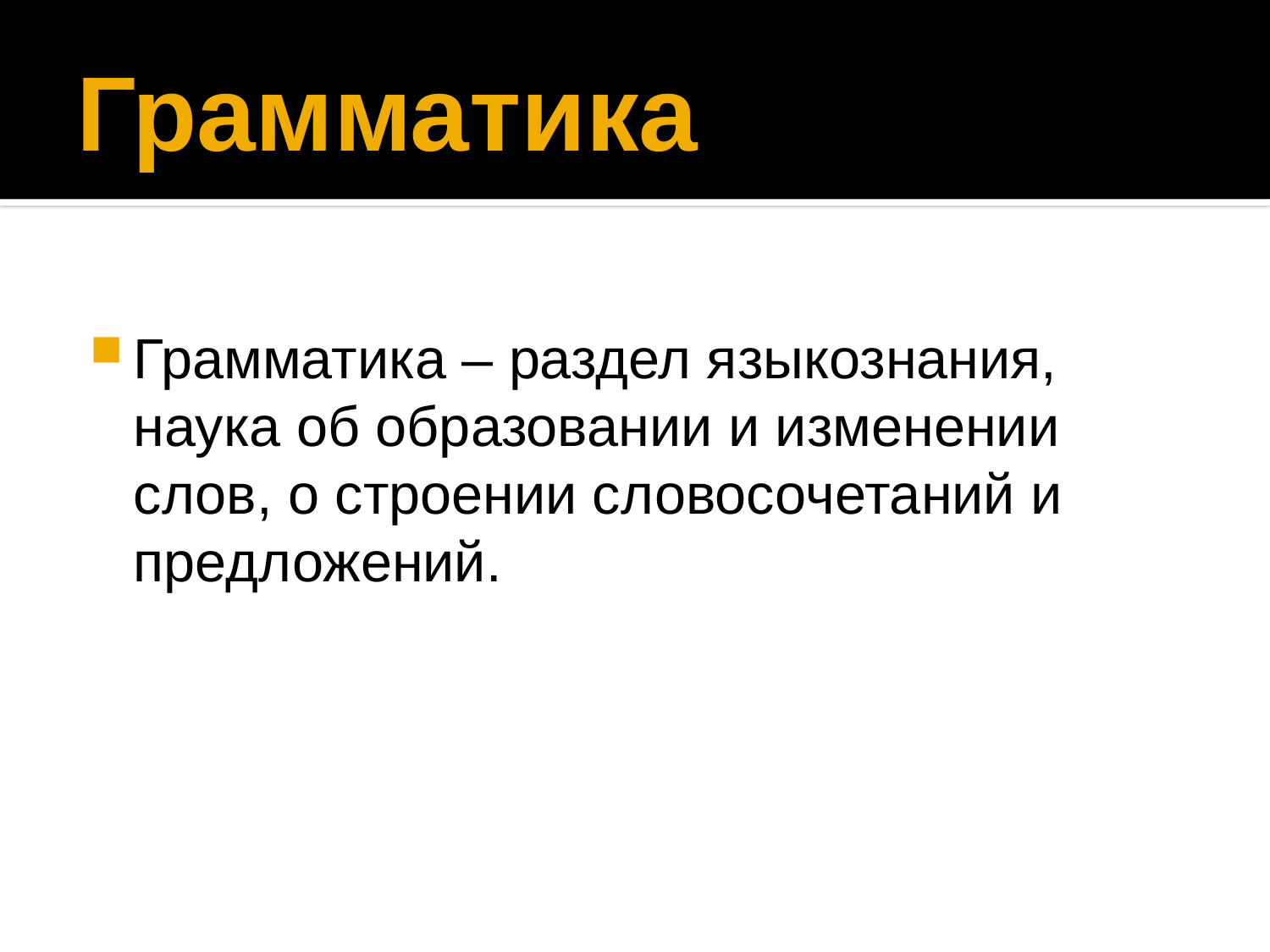

# Грамматика
Грамматика – раздел языкознания, наука об образовании и изменении слов, о строении словосочетаний и предложений.